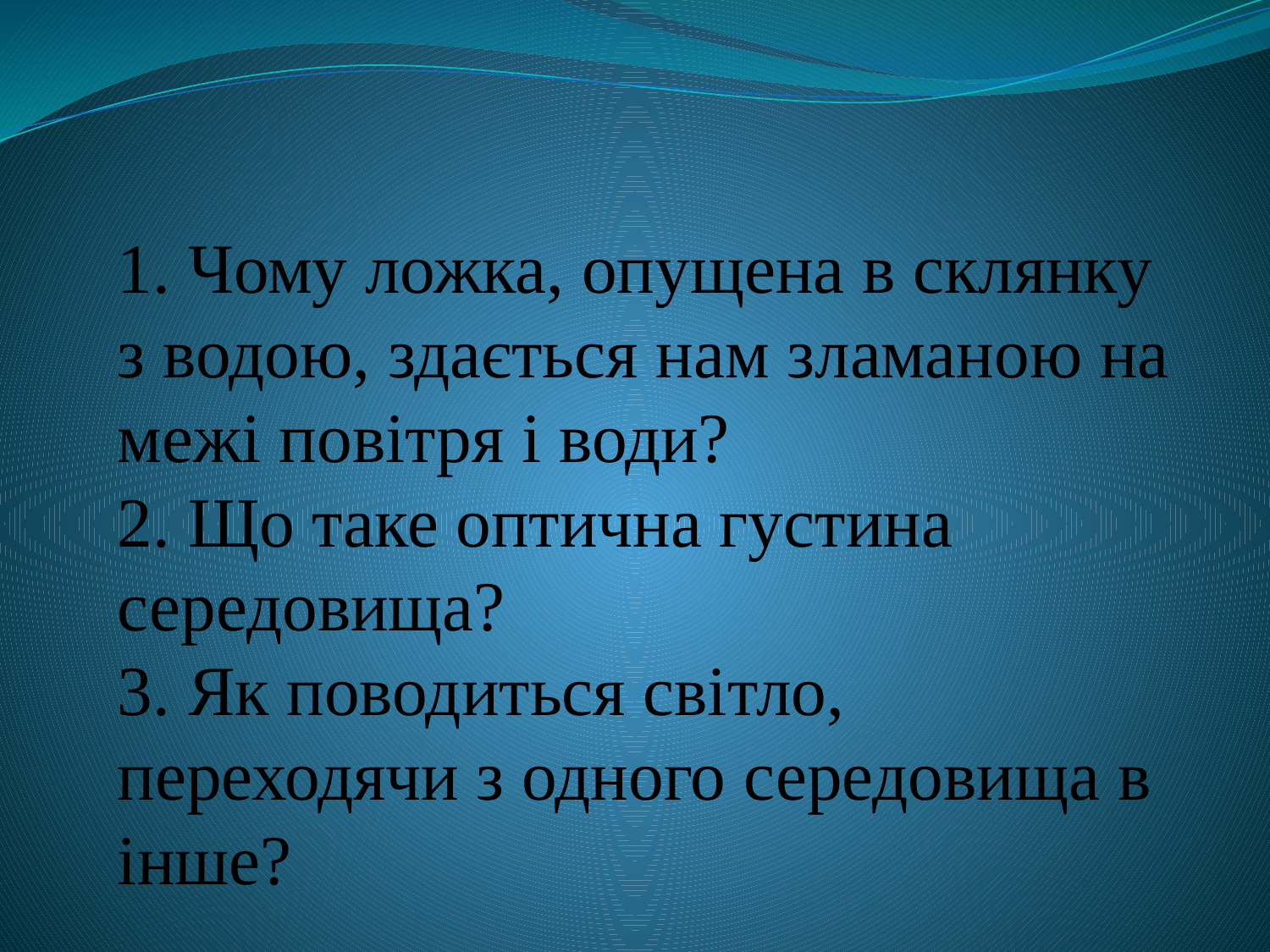

1. Чому ложка, опущена в склянку з водою, здається нам зламаною на межі повітря і води?
2. Що таке оптична густина середовища?
3. Як поводиться світло, переходячи з одного середовища в інше?